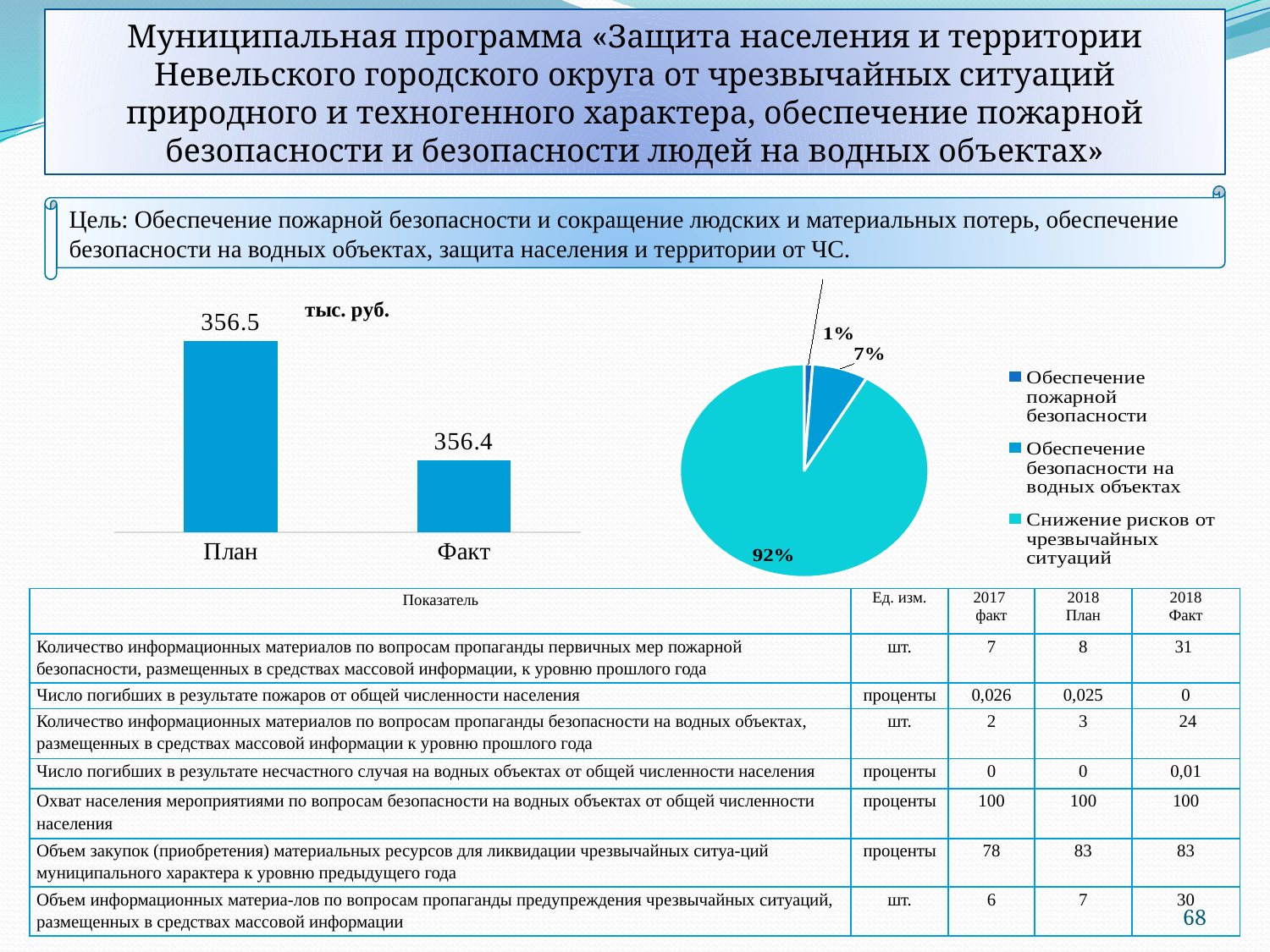

Муниципальная программа «Защита населения и территории Невельского городского округа от чрезвычайных ситуаций природного и техногенного характера, обеспечение пожарной безопасности и безопасности людей на водных объектах»
Цель: Обеспечение пожарной безопасности и сокращение людских и материальных потерь, обеспечение безопасности на водных объектах, защита населения и территории от ЧС.

### Chart

| Category | Продажи |
|---|---|
| Обеспечение пожарной безопасности | 3.9 |
| Обеспечение безопасности на водных объектах | 25.8 |
| Снижение рисков от чрезвычайных ситуаций  | 326.7 |

### Chart: тыс. руб.

| Category | Ряд 1 |
|---|---|
| План | 356.5 |
| Факт | 356.4 |
| Показатель | Ед. изм. | 2017 факт | 2018 План | 2018 Факт |
| --- | --- | --- | --- | --- |
| Количество информационных материалов по вопросам пропаганды первичных мер пожарной безопасности, размещенных в средствах массовой информации, к уровню прошлого года | шт. | 7 | 8 | 31 |
| Число погибших в результате пожаров от общей численности населения | проценты | 0,026 | 0,025 | 0 |
| Количество информационных материалов по вопросам пропаганды безопасности на водных объектах, размещенных в средствах массовой информации к уровню прошлого года | шт. | 2 | 3 | 24 |
| Число погибших в результате несчастного случая на водных объектах от общей численности населения | проценты | 0 | 0 | 0,01 |
| Охват населения мероприятиями по вопросам безопасности на водных объектах от общей численности населения | проценты | 100 | 100 | 100 |
| Объем закупок (приобретения) материальных ресурсов для ликвидации чрезвычайных ситуа-ций муниципального характера к уровню предыдущего года | проценты | 78 | 83 | 83 |
| Объем информационных материа-лов по вопросам пропаганды предупреждения чрезвычайных ситуаций, размещенных в средствах массовой информации | шт. | 6 | 7 | 30 |
68